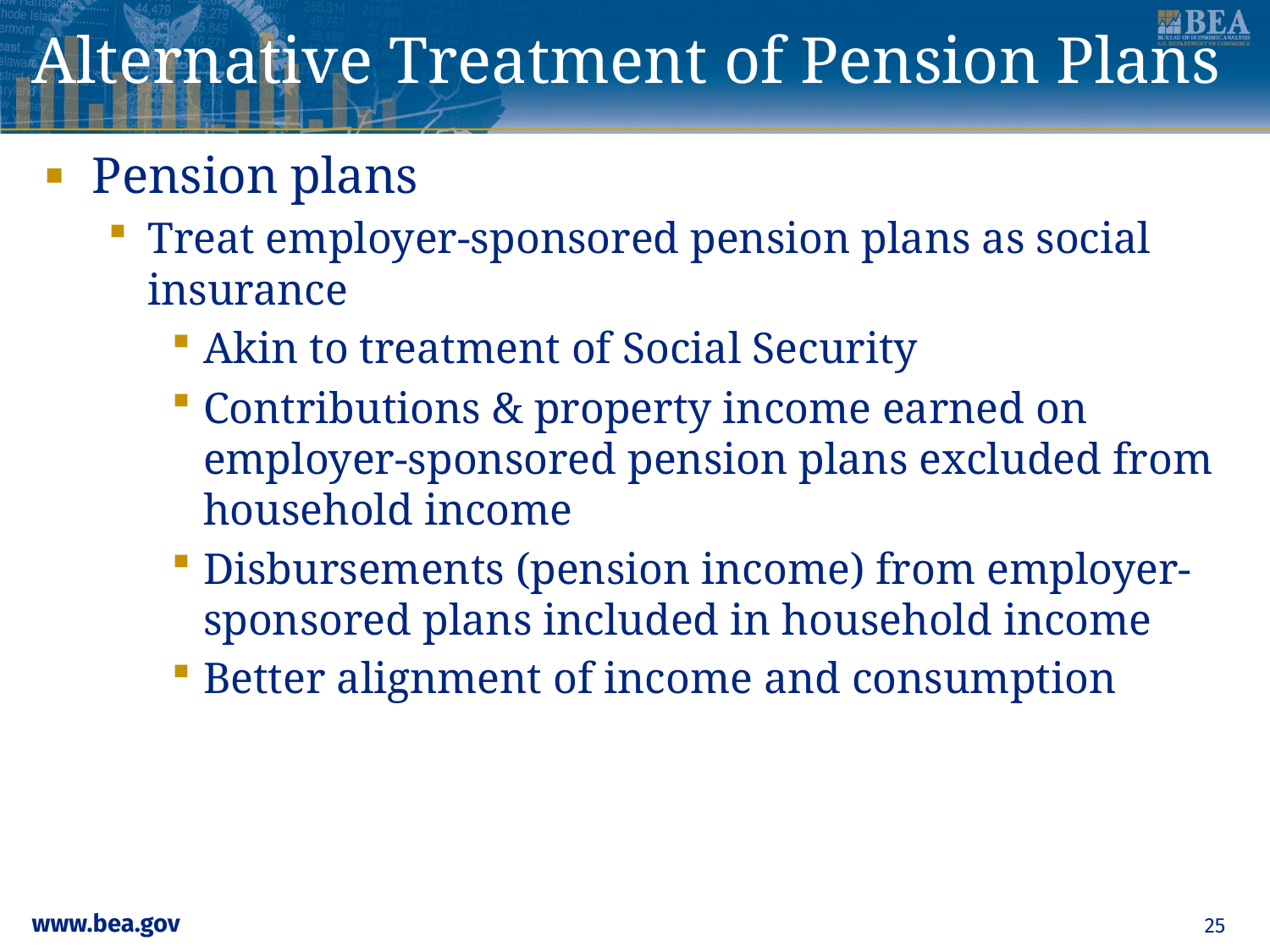

# Alternative Treatment of Pension Plans
Pension plans
Treat employer-sponsored pension plans as social insurance
Akin to treatment of Social Security
Contributions & property income earned on employer-sponsored pension plans excluded from household income
Disbursements (pension income) from employer-sponsored plans included in household income
Better alignment of income and consumption

25